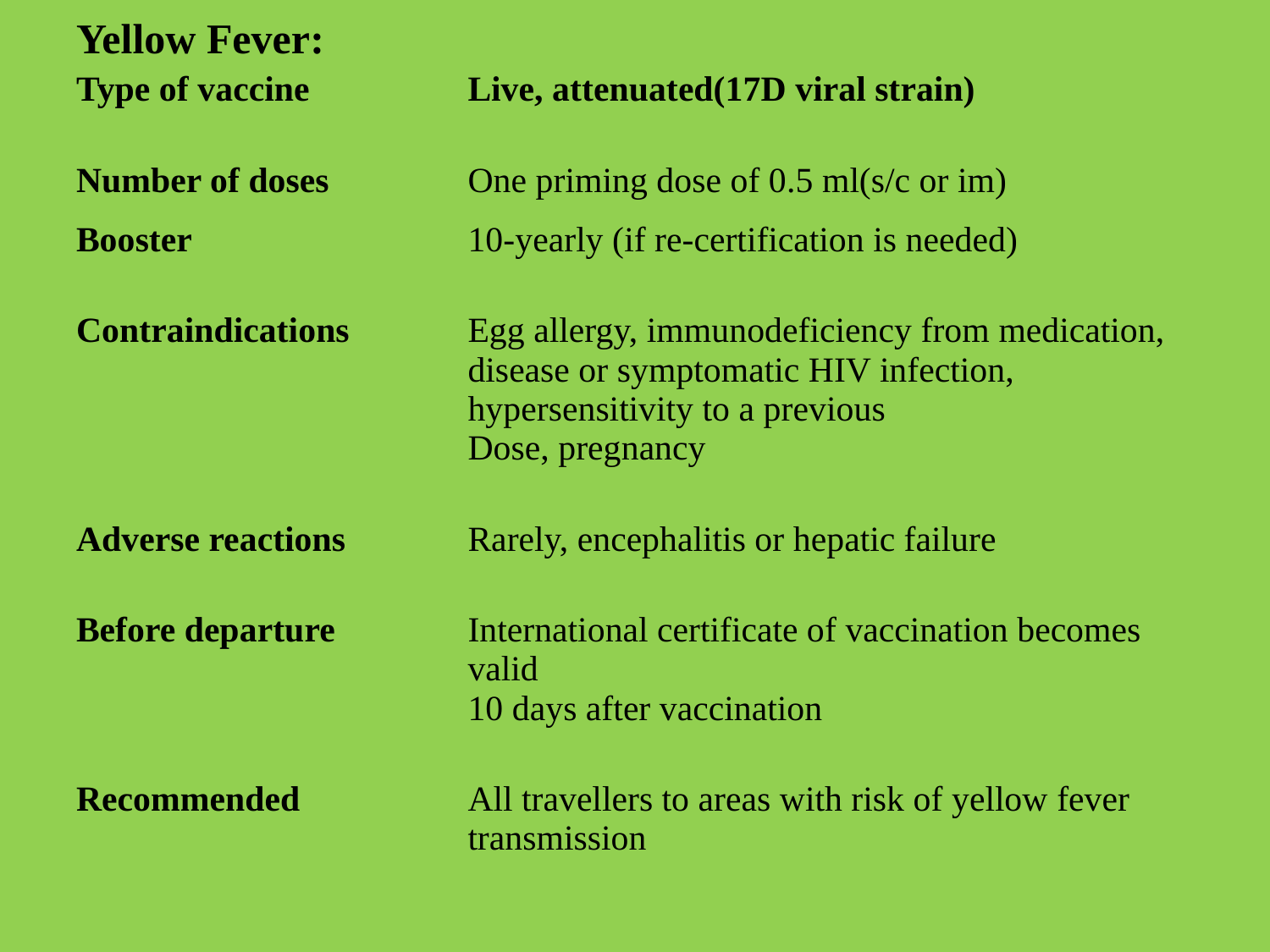

# Yellow Fever:
| Type of vaccine | Live, attenuated(17D viral strain) |
| --- | --- |
| Number of doses | One priming dose of 0.5 ml(s/c or im) |
| Booster | 10-yearly (if re-certification is needed) |
| Contraindications | Egg allergy, immunodeficiency from medication, disease or symptomatic HIV infection, hypersensitivity to a previous Dose, pregnancy |
| Adverse reactions | Rarely, encephalitis or hepatic failure |
| Before departure | International certificate of vaccination becomes valid 10 days after vaccination |
| Recommended | All travellers to areas with risk of yellow fever transmission |
| Special precautions | Not for infants under 9 months of age; restrictions in pregnancy |